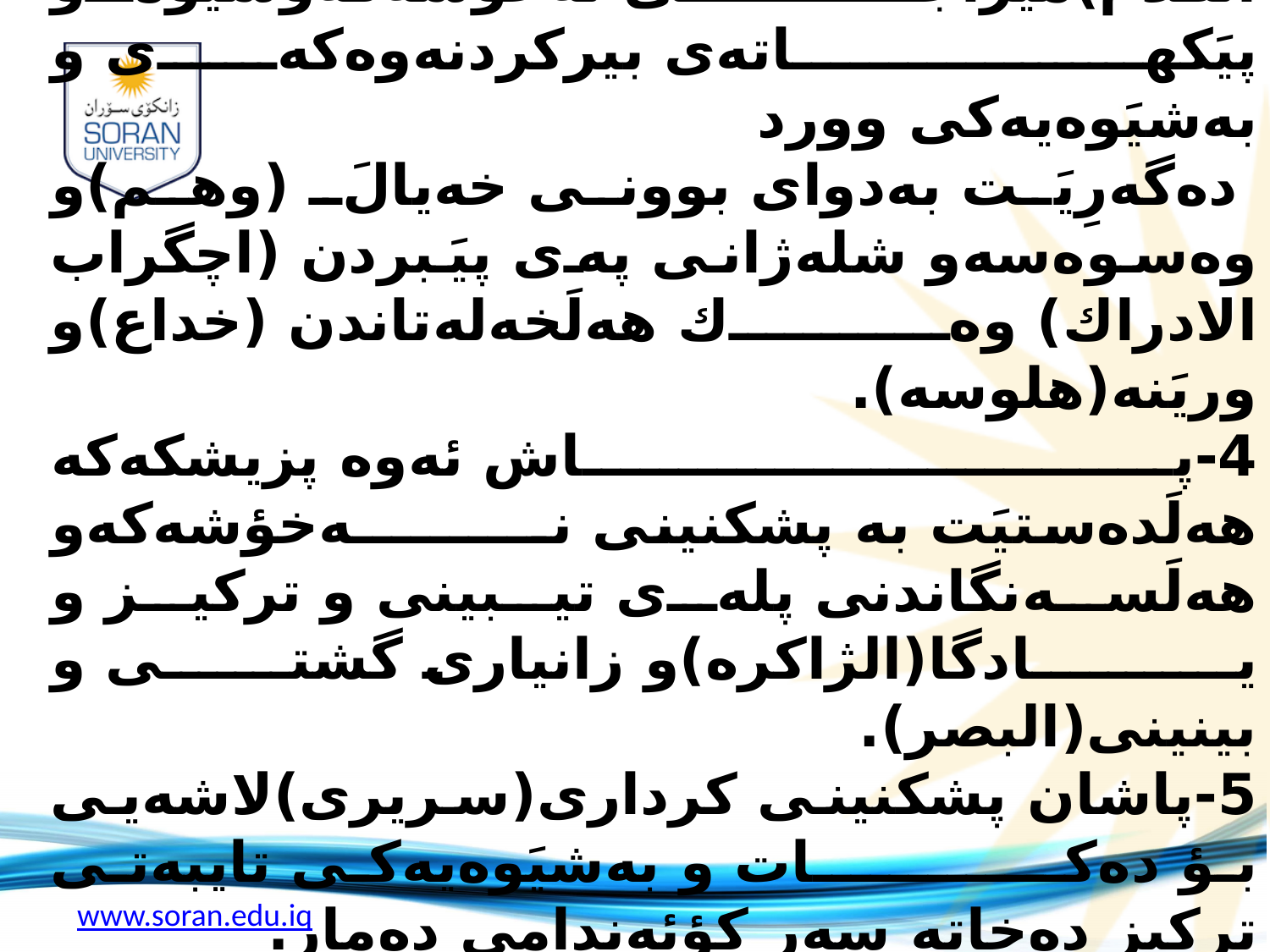

3-پزيشك له‌كاتى ديداره‌كه‌دا تيَبينى رِوالَه‌تى نه‌خؤش و ره‌فتارو شيوازى قسه‌ كردن و پيَكهـــــــــــــاته‌ى قسه‌كردنى و (محتوى الكلام)ميزاجــــــــــى نه‌خؤشه‌كه‌وشيَوه‌و پيَكهــــــــــــاته‌ى بيركردنه‌وه‌كه‌ى و به‌شيَوه‌يه‌كى وورد
 ده‌گه‌رِيَت به‌دواى بوونى خه‌يالَ (وهم)و وه‌سوه‌سه‌و شله‌ژانى په‌ى پيَبردن (اچگراب الادراك) وه‌ك هه‌لَخه‌له‌تاندن (خداع)و وريَنه‌(هلوسه‌).
4-پـــــــــــــاش ئه‌وه‌ پزيشكه‌كه‌ هه‌لَده‌ستيَت به‌ پشكنينى نــــــــــه‌خؤشه‌كه‌و هه‌لَسه‌نگاندنى پله‌ى تيبينى و تركيز و يــــادگا(الژاكره‌)و زانيارى گشتى و بينينى(البصر).
5-پاشان پشكنينى كردارى(سريرى)لاشه‌يى بؤ ده‌كــــــــــــات و به‌شيَوه‌يه‌كى تايبه‌تى تركيز ده‌خاته‌ سه‌ر كؤئه‌ندامى ده‌مار.
6-له‌وانه‌يه‌ پيَويستى به‌ كردنى چه‌ند تاقيكردنه‌وه‌يه‌كى ده‌روونى يان پشكنينى تاقيگه‌ى تيشكى (فحوص مختبريه‌ شعاعيه‌)يان هيَلَكارى كاره‌باى ميَشك بيَت.